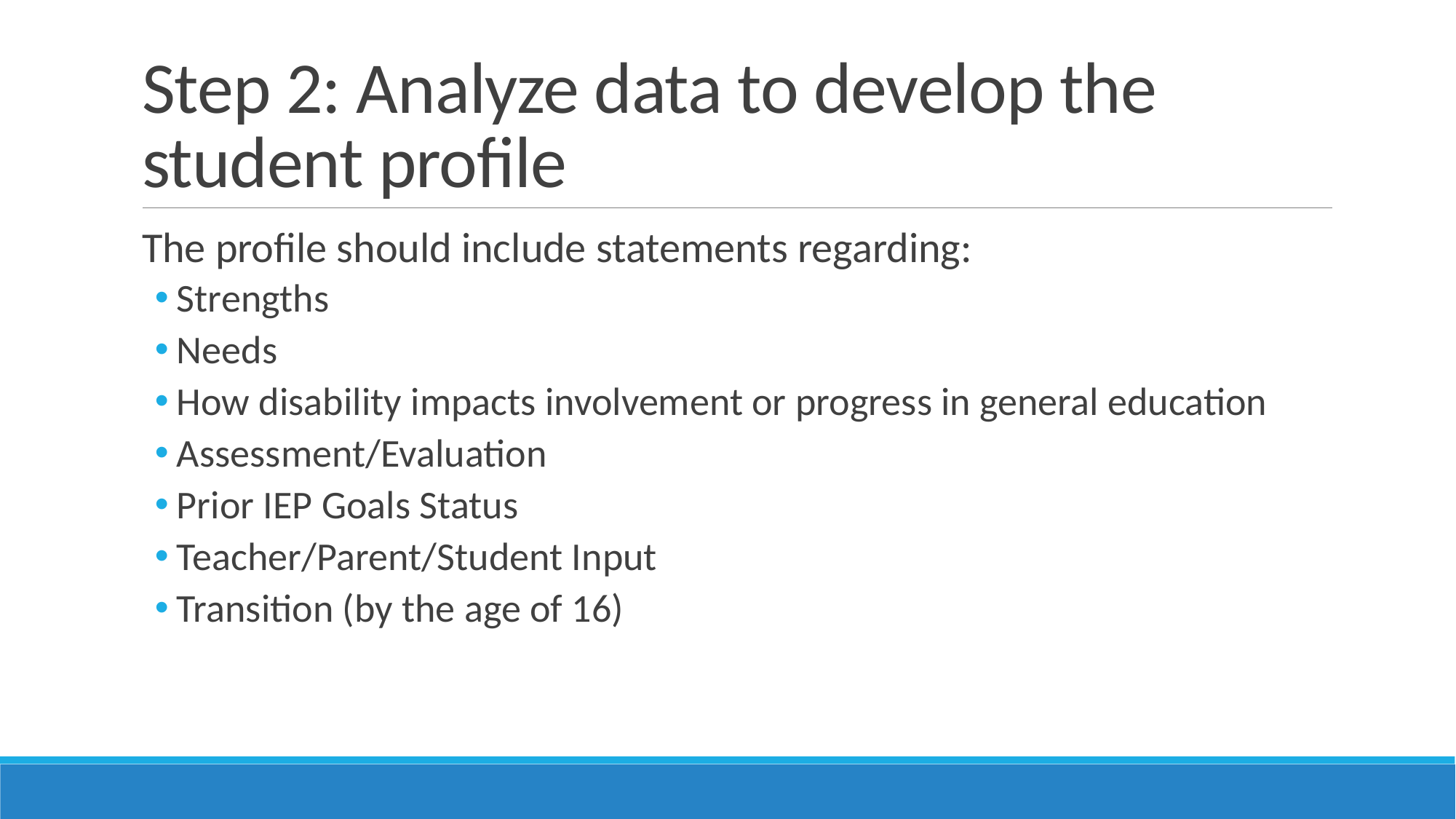

# Step 2: Analyze data to develop the student profile
The profile should include statements regarding:
Strengths
Needs
How disability impacts involvement or progress in general education
Assessment/Evaluation
Prior IEP Goals Status
Teacher/Parent/Student Input
Transition (by the age of 16)